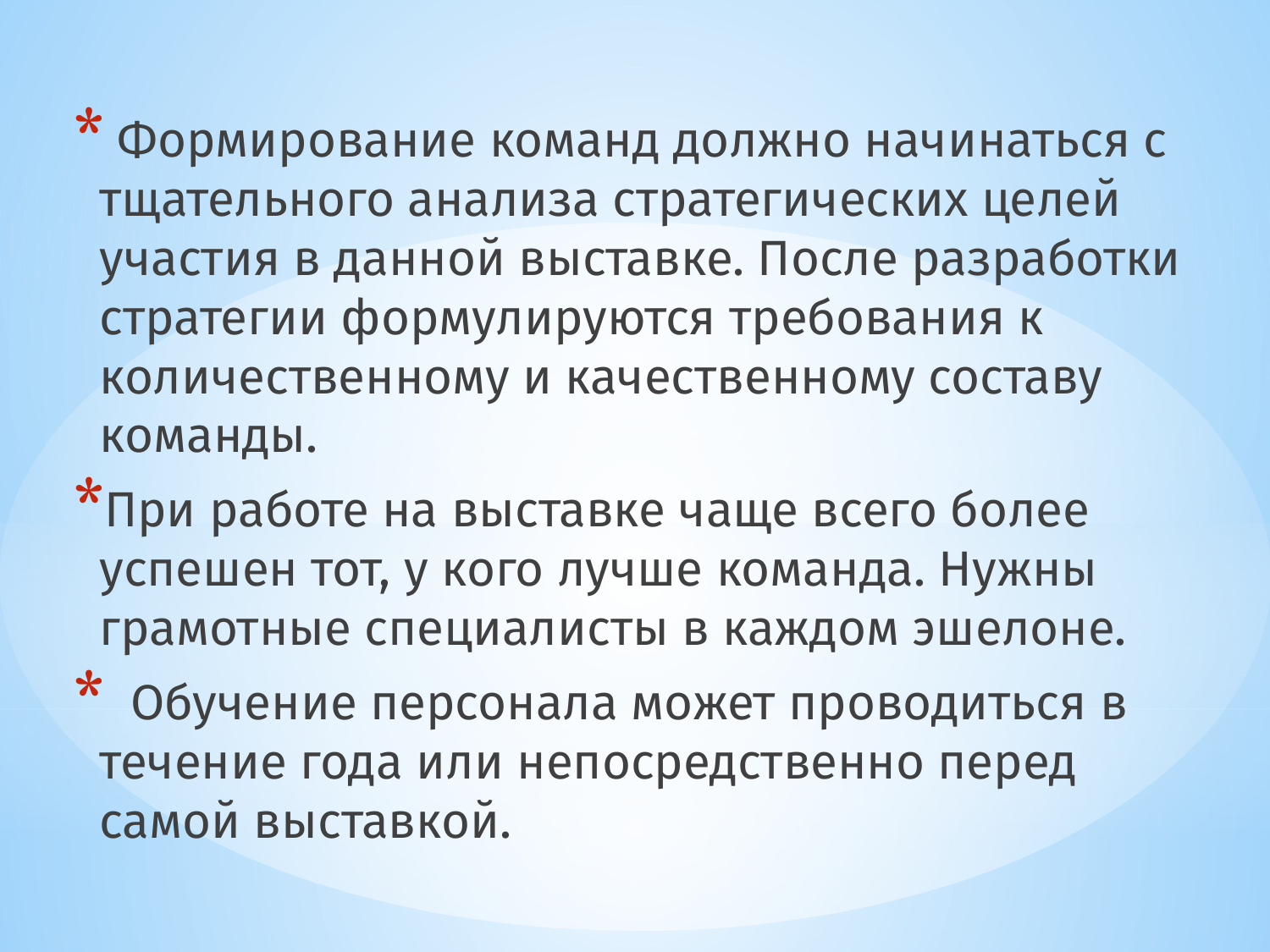

Формирование команд должно начинаться с тщательного анализа стратегических целей участия в данной выставке. После разработки стратегии формулируются требования к количественному и качественному составу команды.
При работе на выставке чаще всего более успешен тот, у кого лучше команда. Нужны  грамотные специалисты в каждом эшелоне.
  Обучение персонала может проводиться в течение года или непосредственно перед самой выставкой.
#